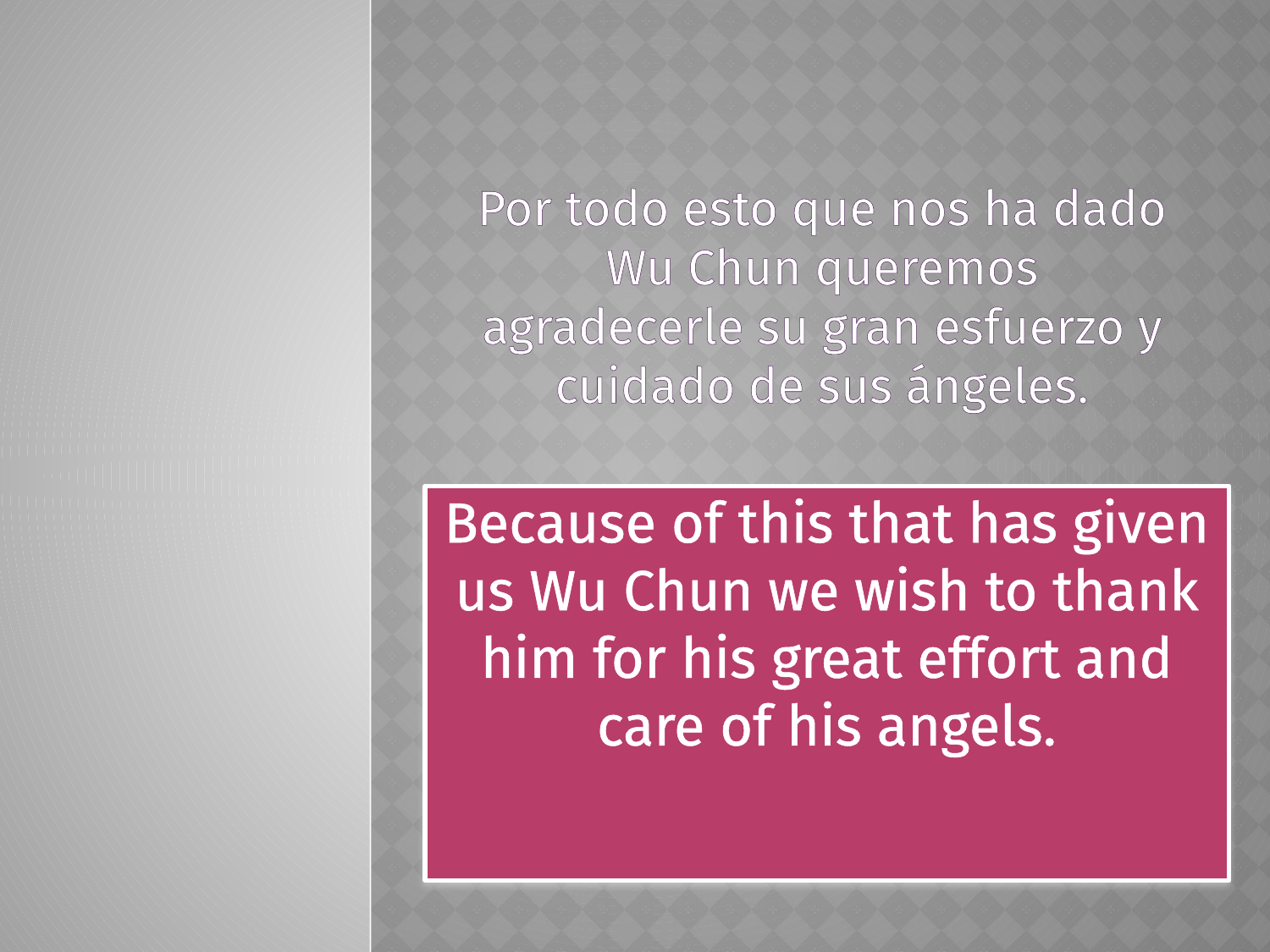

# Por todo esto que nos ha dado Wu Chun queremos agradecerle su gran esfuerzo y cuidado de sus ángeles.
Because of this that has given us Wu Chun we wish to thank him for his great effort and care of his angels.